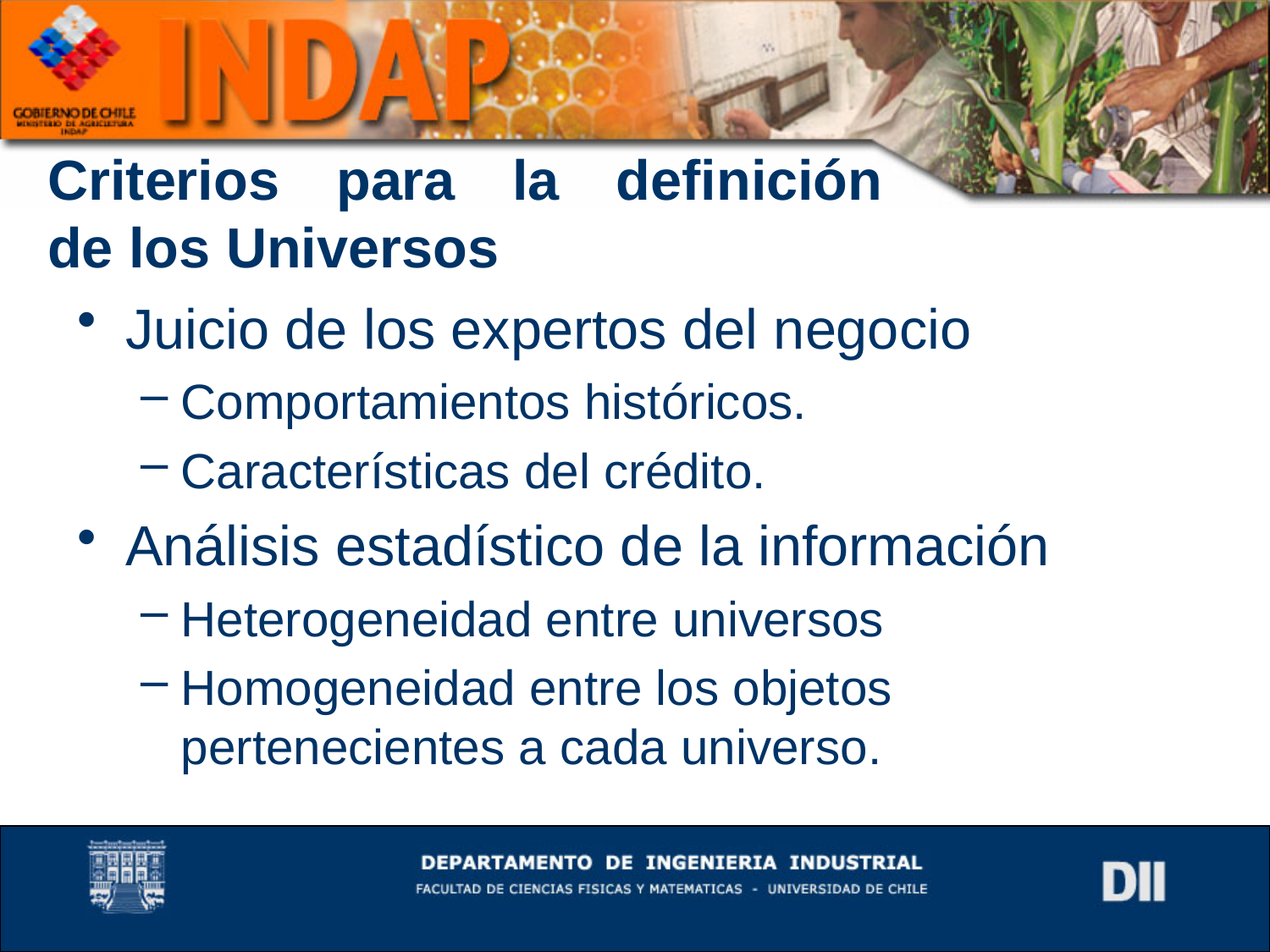

# Criterios para la definición de los Universos
Juicio de los expertos del negocio
Comportamientos históricos.
Características del crédito.
Análisis estadístico de la información
Heterogeneidad entre universos
Homogeneidad entre los objetos pertenecientes a cada universo.